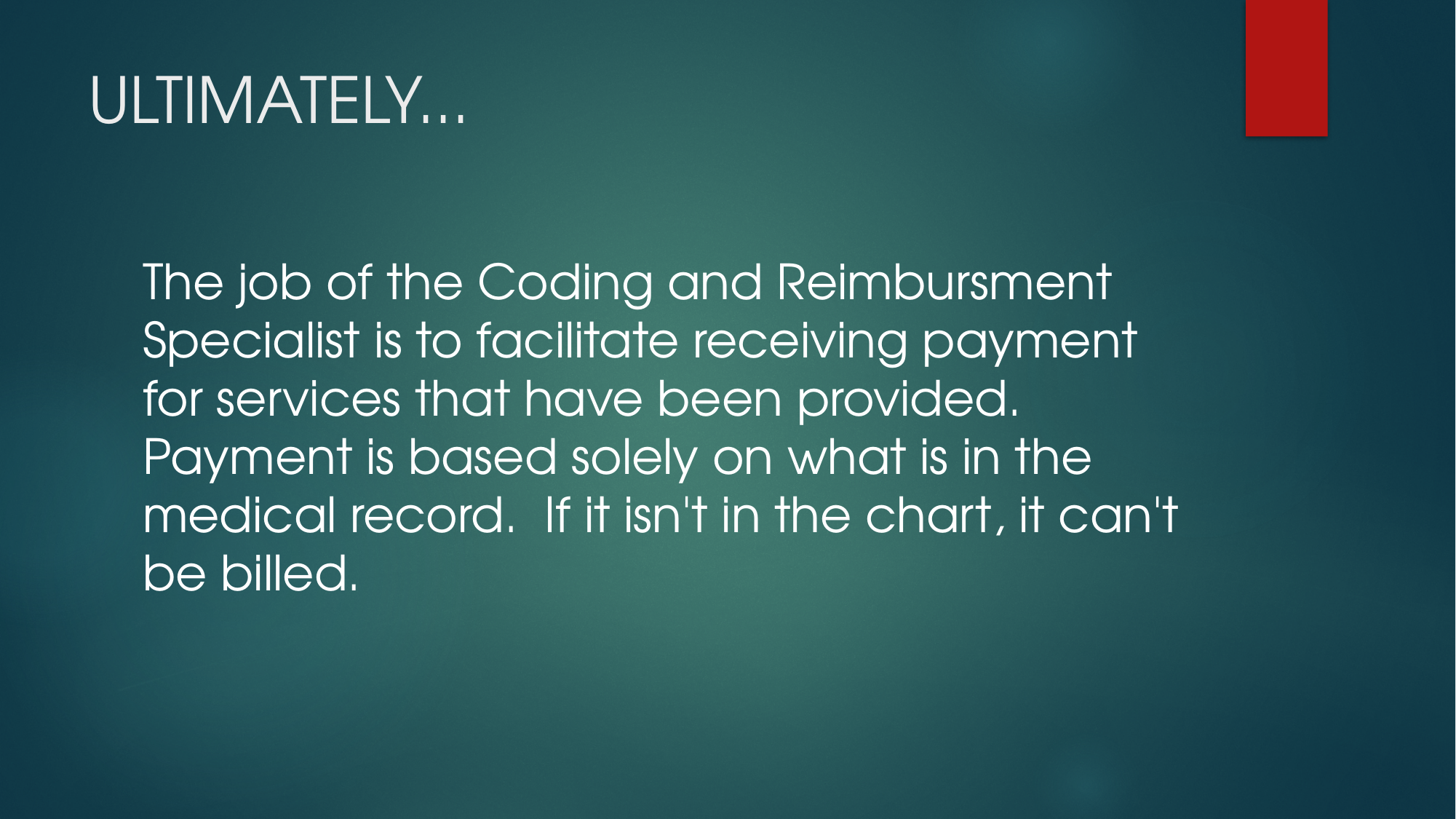

# ULTIMATELY...
The job of the Coding and Reimbursment Specialist is to facilitate receiving payment for services that have been provided.  Payment is based solely on what is in the medical record.  If it isn't in the chart, it can't be billed.